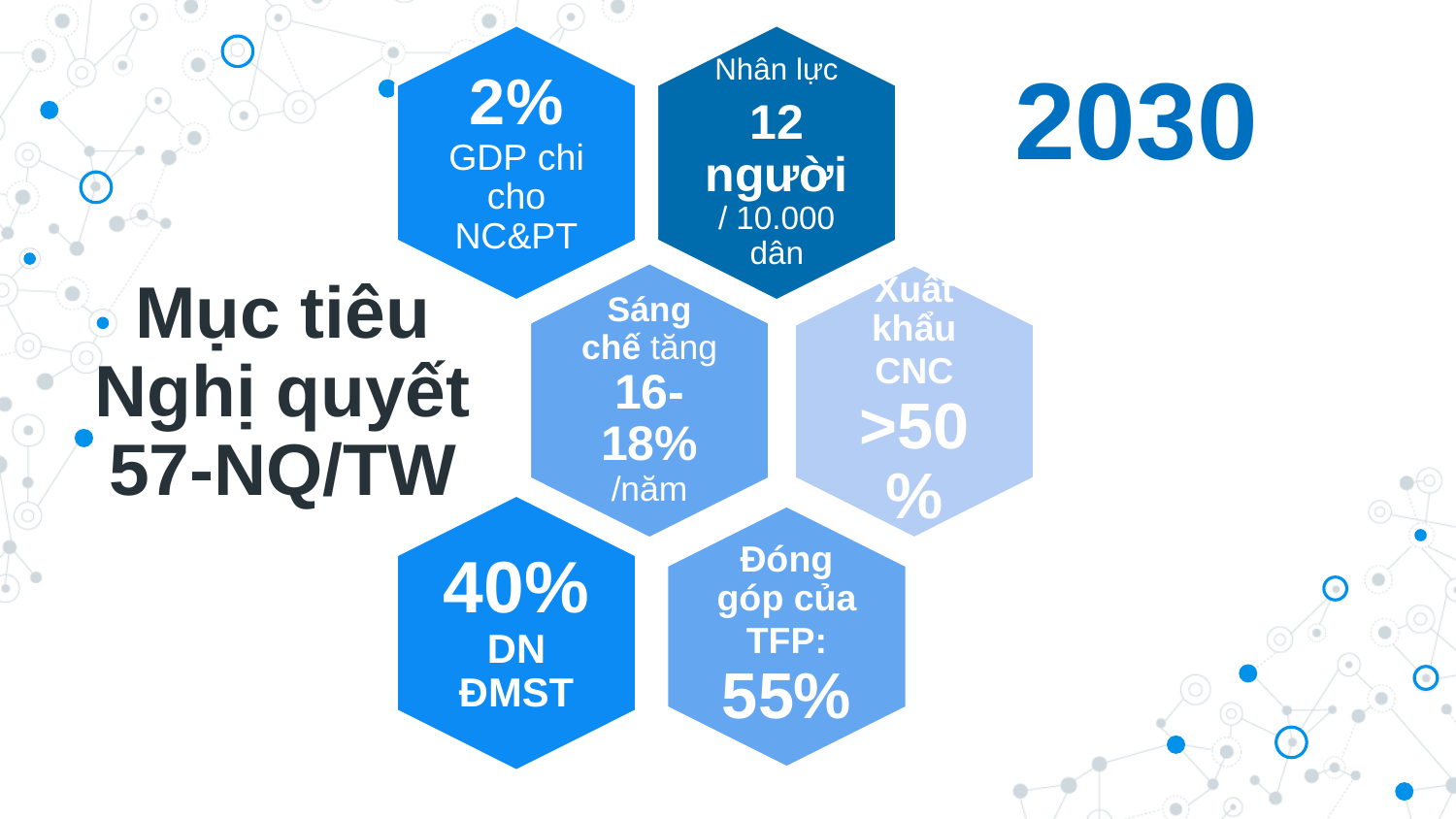

Nhân lực
12 người/ 10.000 dân
2030
2% GDP chi cho NC&PT
Sáng chế tăng 16-18% /năm
Mục tiêu Nghị quyết 57-NQ/TW
Xuất khẩu CNC >50%
Đóng góp của TFP: 55%
40% DN ĐMST